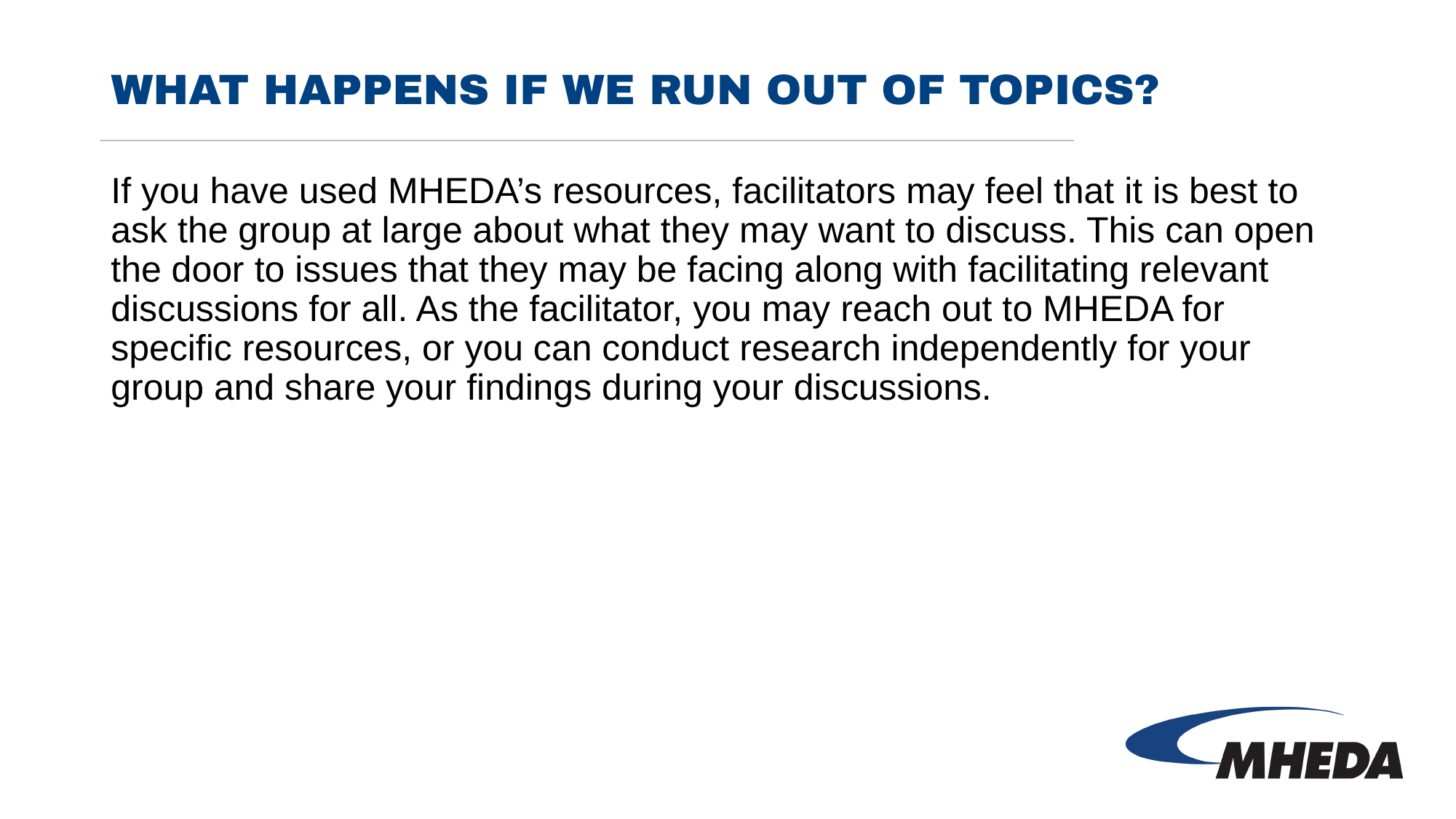

# What happens if we run out of topics?
If you have used MHEDA’s resources, facilitators may feel that it is best to ask the group at large about what they may want to discuss. This can open the door to issues that they may be facing along with facilitating relevant discussions for all. As the facilitator, you may reach out to MHEDA for specific resources, or you can conduct research independently for your group and share your findings during your discussions.